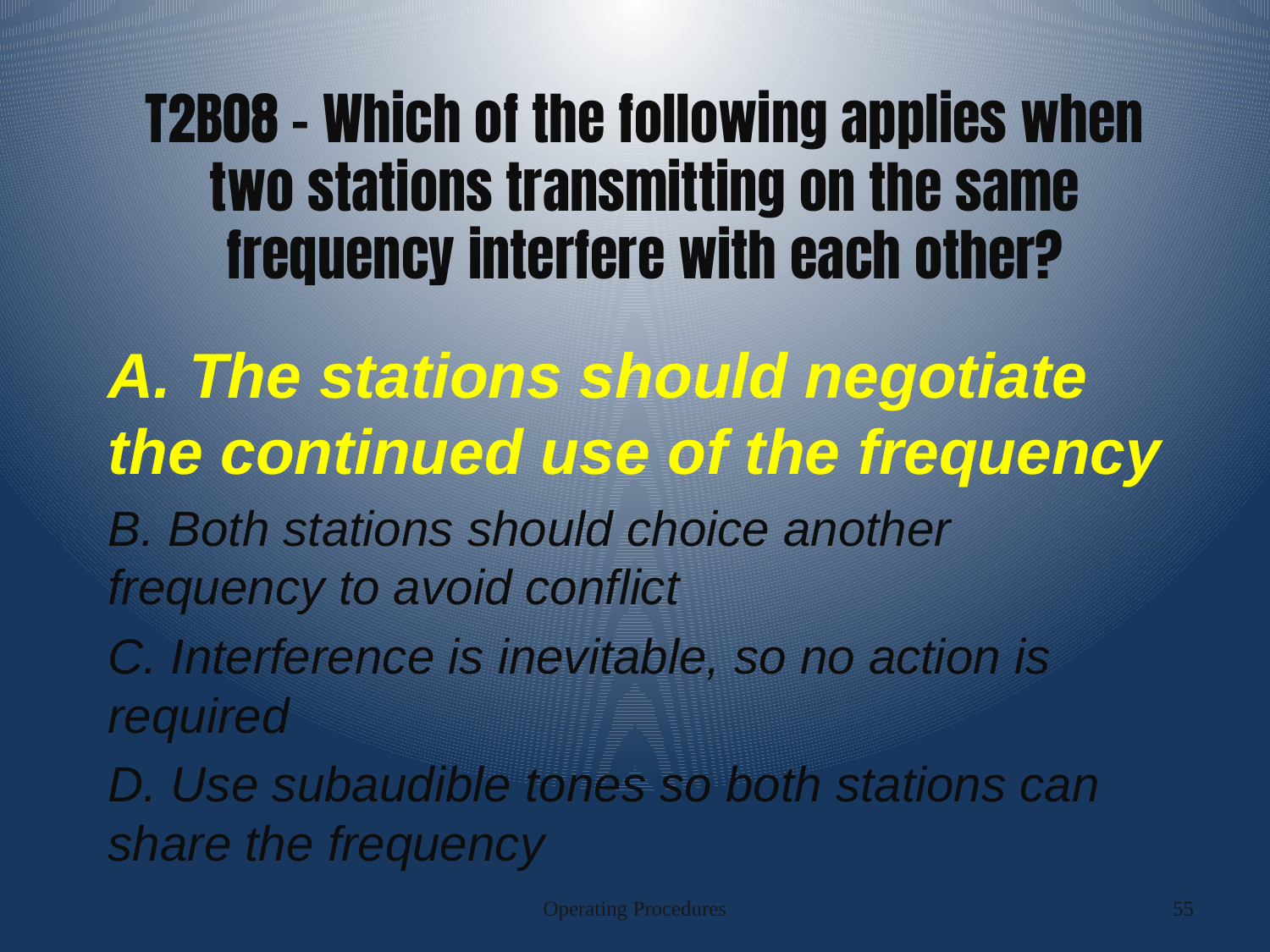

# T2B08 - Which of the following applies when two stations transmitting on the same frequency interfere with each other?
A. The stations should negotiate the continued use of the frequency
B. Both stations should choice another frequency to avoid conflict
C. Interference is inevitable, so no action is required
D. Use subaudible tones so both stations can share the frequency

Operating Procedures
55